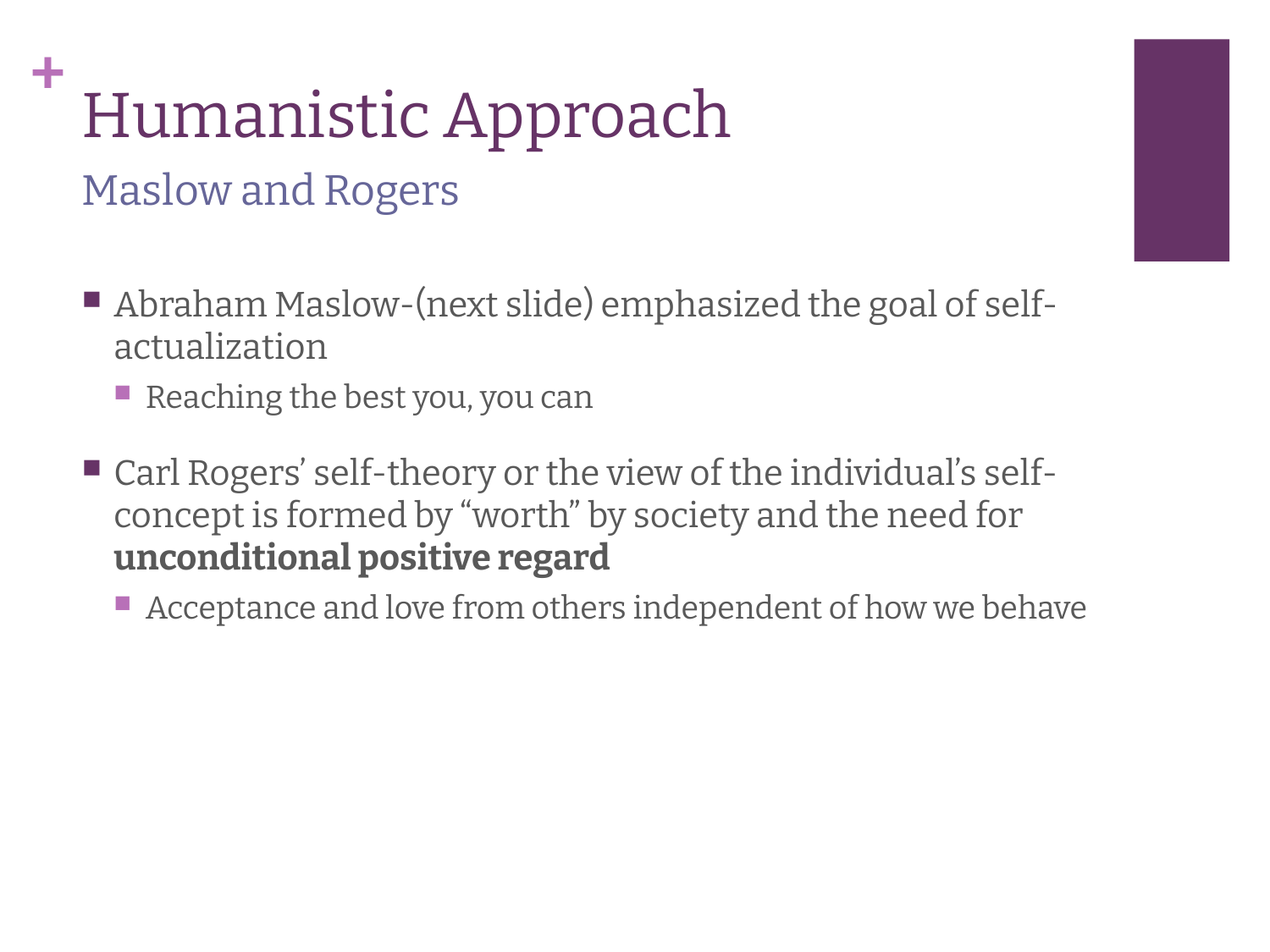

# Humanistic Approach
Maslow and Rogers
Abraham Maslow-(next slide) emphasized the goal of self-actualization
Reaching the best you, you can
Carl Rogers’ self-theory or the view of the individual’s self-concept is formed by “worth” by society and the need for unconditional positive regard
Acceptance and love from others independent of how we behave